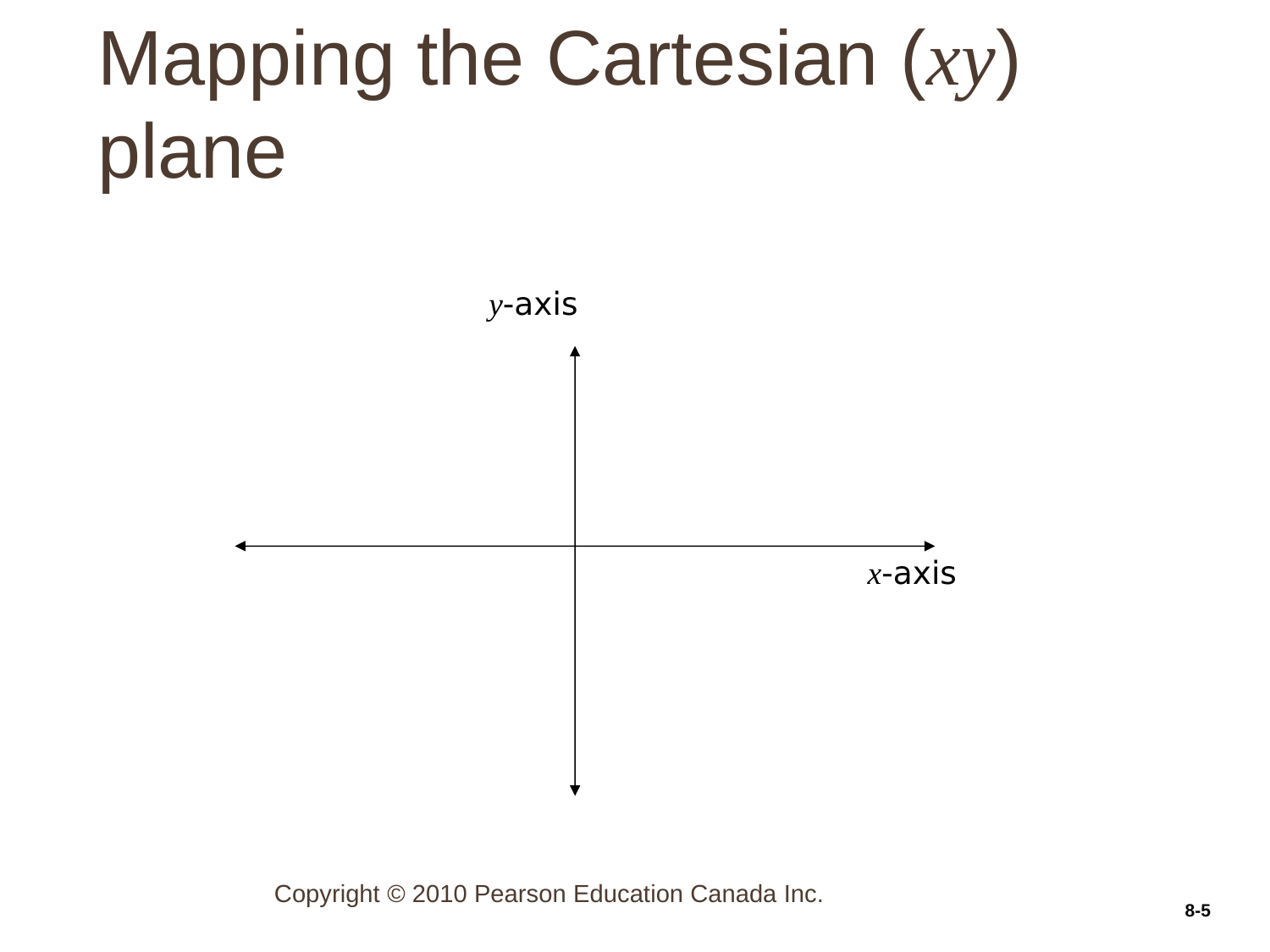

# Mapping the Cartesian (xy) plane
8-5
y-axis

Quadrant I (+, +)
Quadrant II (-, +)

x-axis

Quadrant III (-, -)
Quadrant IV (+, -)
Copyright © 2010 Pearson Education Canada Inc.
8-5